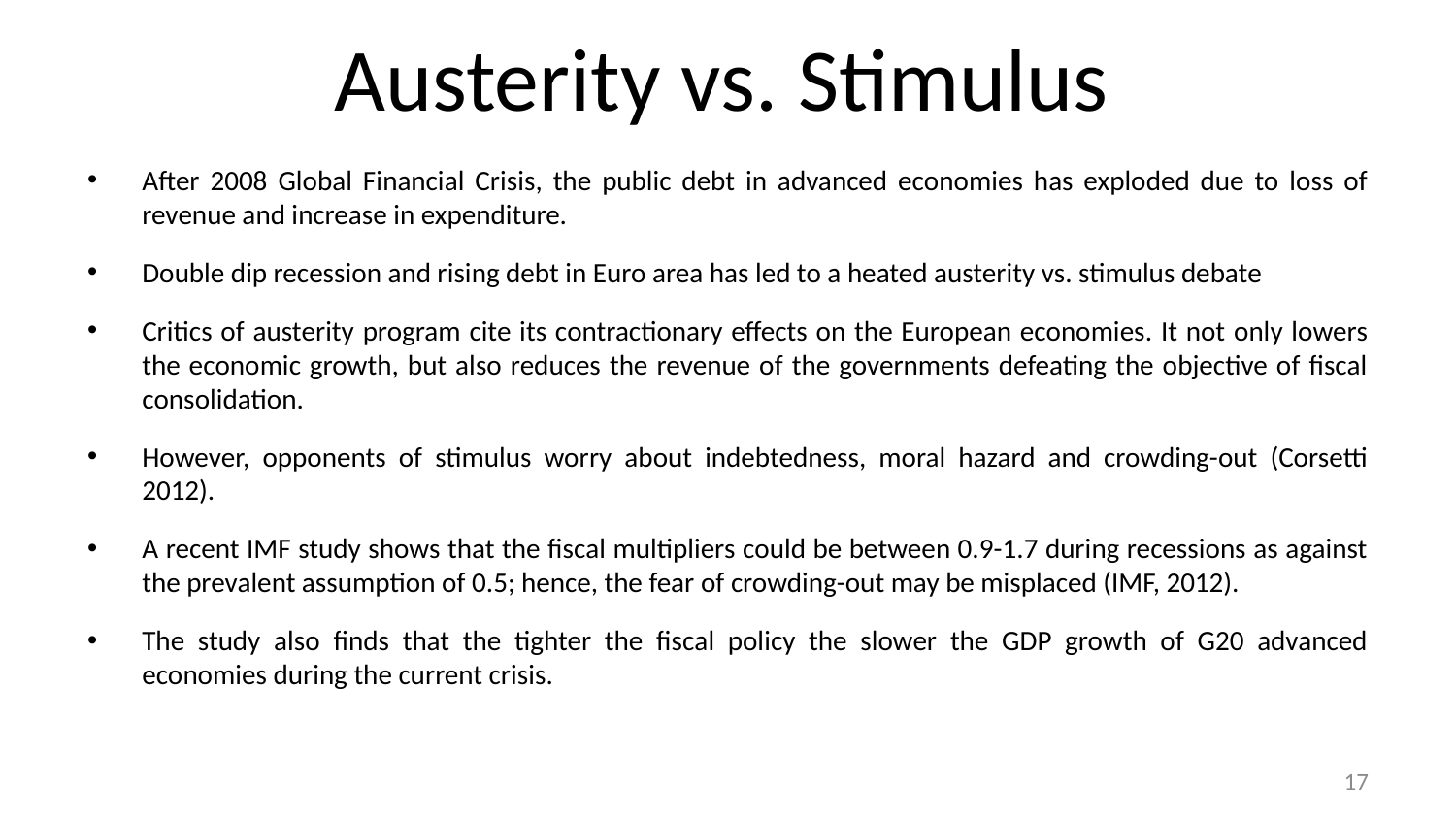

# Austerity vs. Stimulus
After 2008 Global Financial Crisis, the public debt in advanced economies has exploded due to loss of revenue and increase in expenditure.
Double dip recession and rising debt in Euro area has led to a heated austerity vs. stimulus debate
Critics of austerity program cite its contractionary effects on the European economies. It not only lowers the economic growth, but also reduces the revenue of the governments defeating the objective of fiscal consolidation.
However, opponents of stimulus worry about indebtedness, moral hazard and crowding-out (Corsetti 2012).
A recent IMF study shows that the fiscal multipliers could be between 0.9-1.7 during recessions as against the prevalent assumption of 0.5; hence, the fear of crowding-out may be misplaced (IMF, 2012).
The study also finds that the tighter the fiscal policy the slower the GDP growth of G20 advanced economies during the current crisis.
17